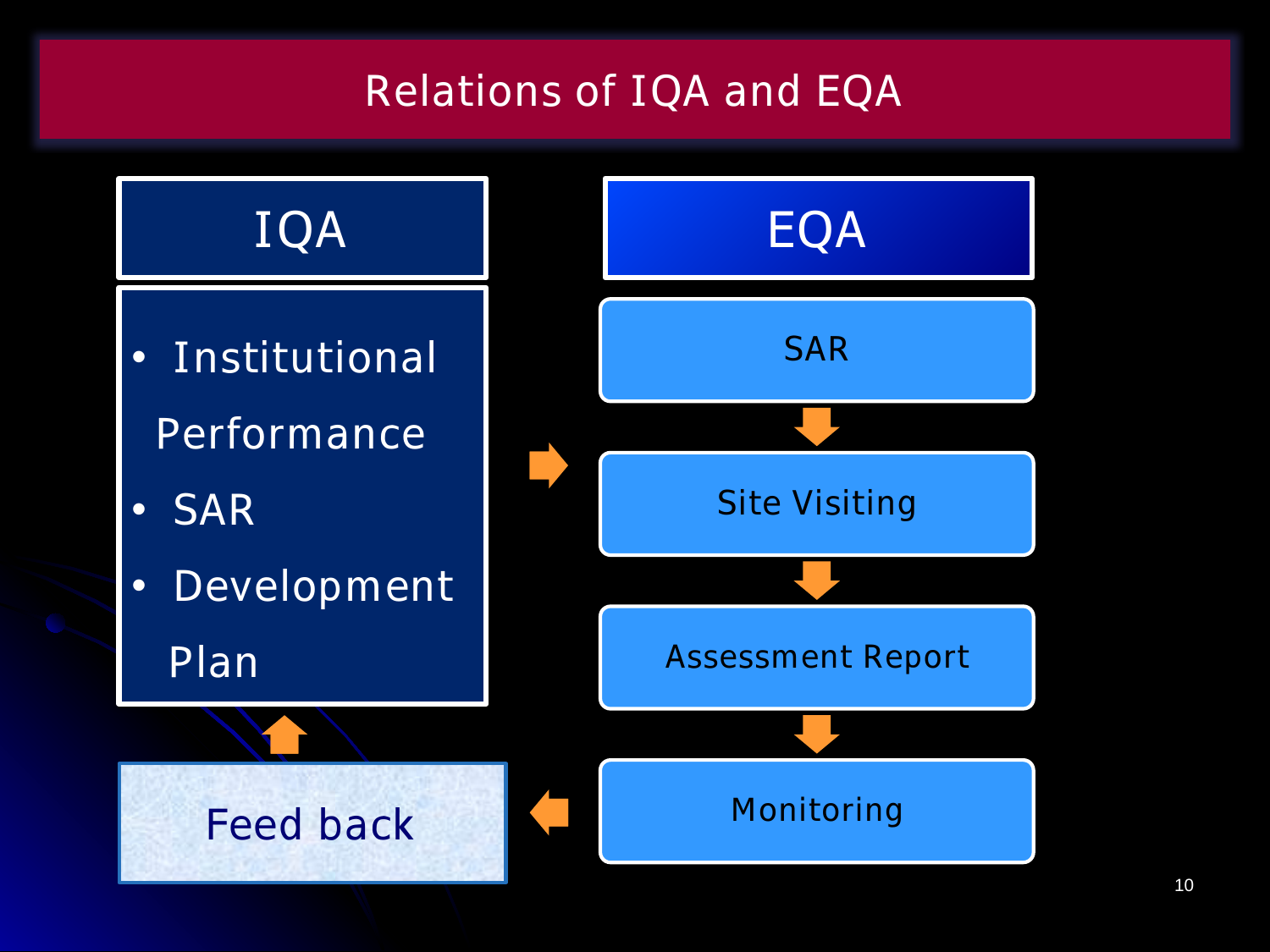

Relations of IQA and EQA
IQA
EQA
 Institutional
  Performance
 SAR
 Development
   Plan
SAR

Site Visiting

Assessment Report

Monitoring

Feed back

10